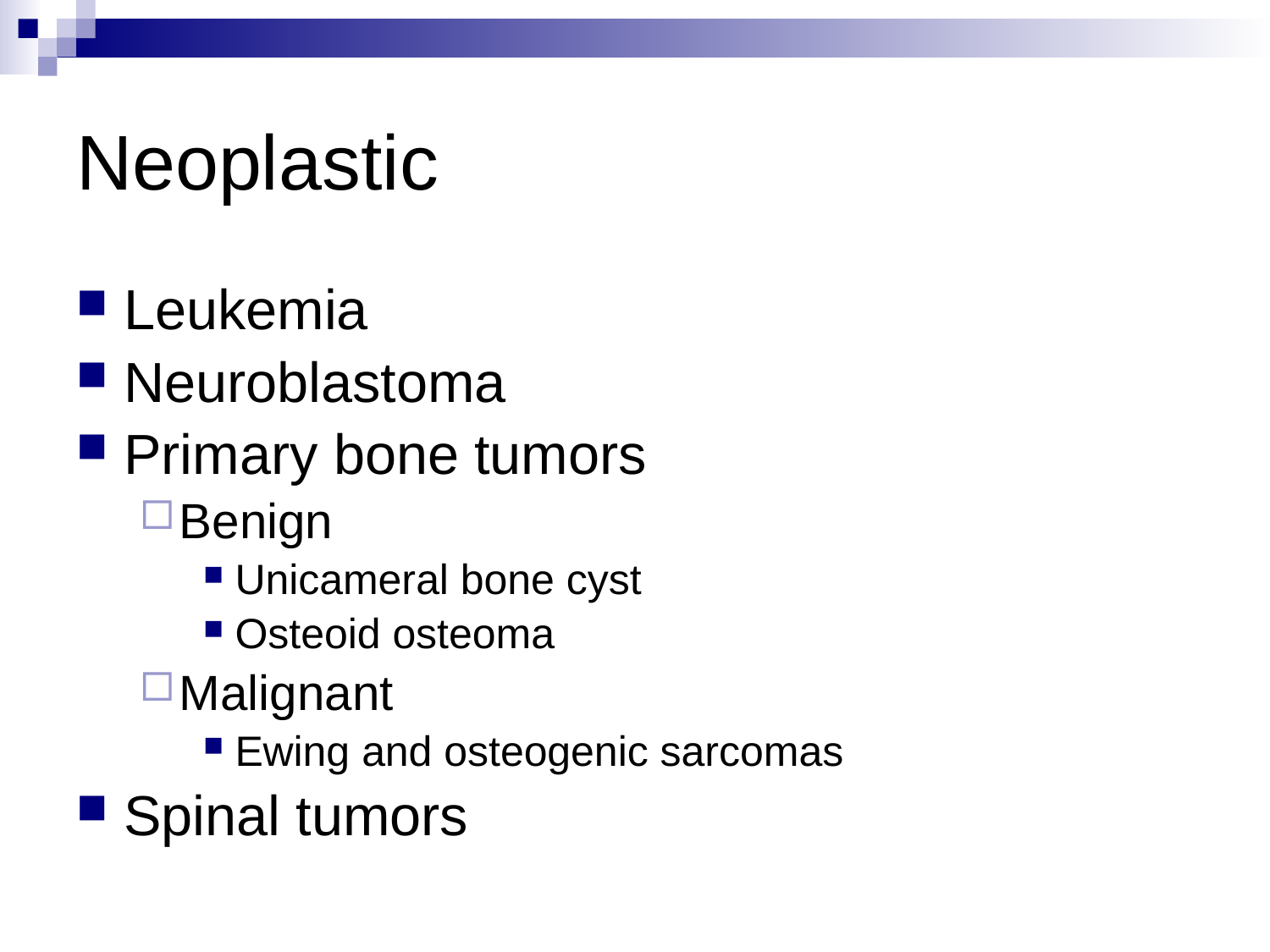

# Neoplastic
Leukemia
Neuroblastoma
Primary bone tumors
Benign
Unicameral bone cyst
Osteoid osteoma
Malignant
Ewing and osteogenic sarcomas
Spinal tumors